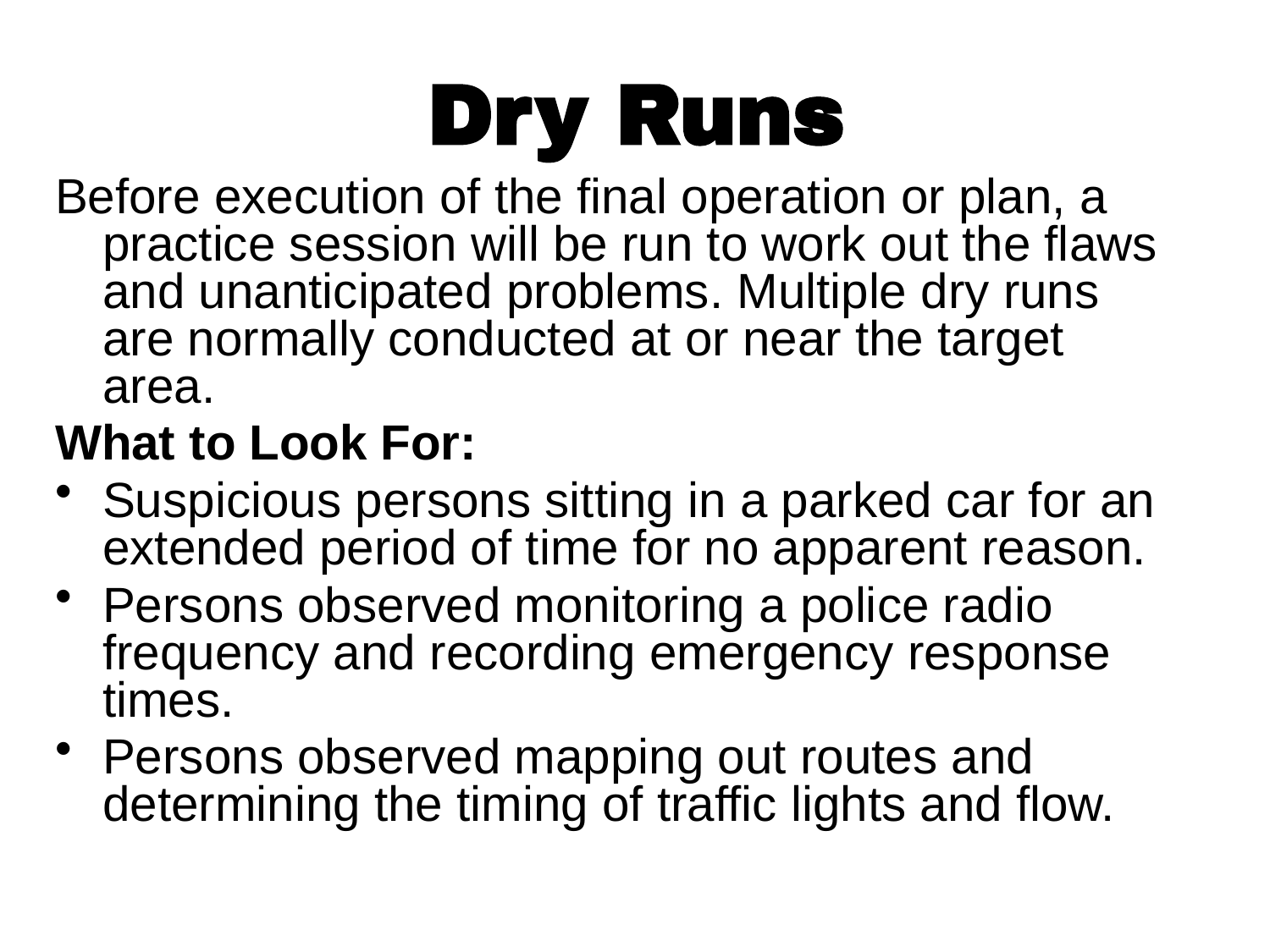

Dry Runs
Before execution of the final operation or plan, a practice session will be run to work out the flaws and unanticipated problems. Multiple dry runs are normally conducted at or near the target area.
What to Look For:
Suspicious persons sitting in a parked car for an extended period of time for no apparent reason.
Persons observed monitoring a police radio frequency and recording emergency response times.
Persons observed mapping out routes and determining the timing of traffic lights and flow.